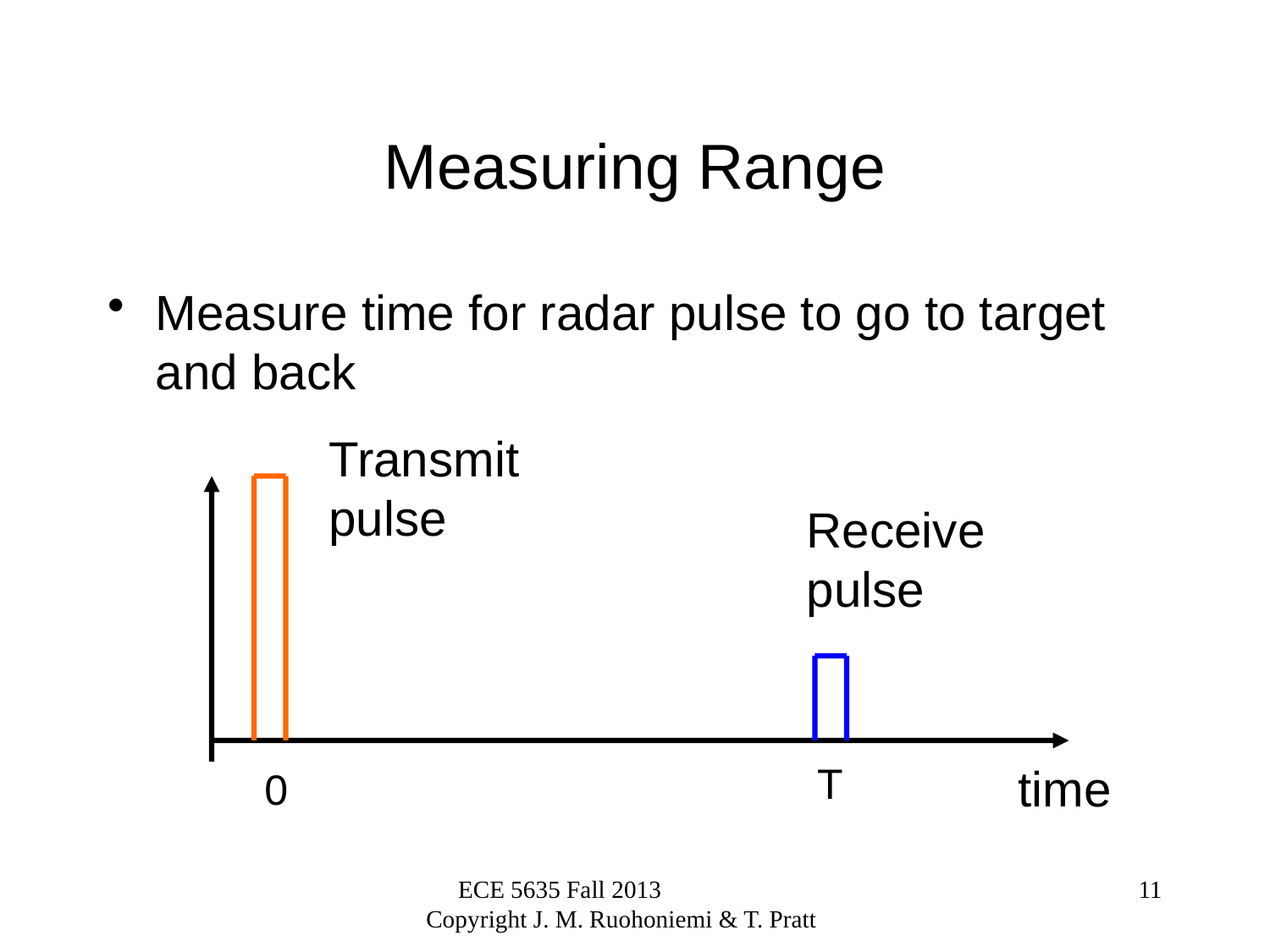

# Measuring Range
Measure time for radar pulse to go to target and back
Transmit
pulse

Receive
pulse

T
time
0
ECE 5635 Fall 2013                      Copyright J. M. Ruohoniemi & T. Pratt
11